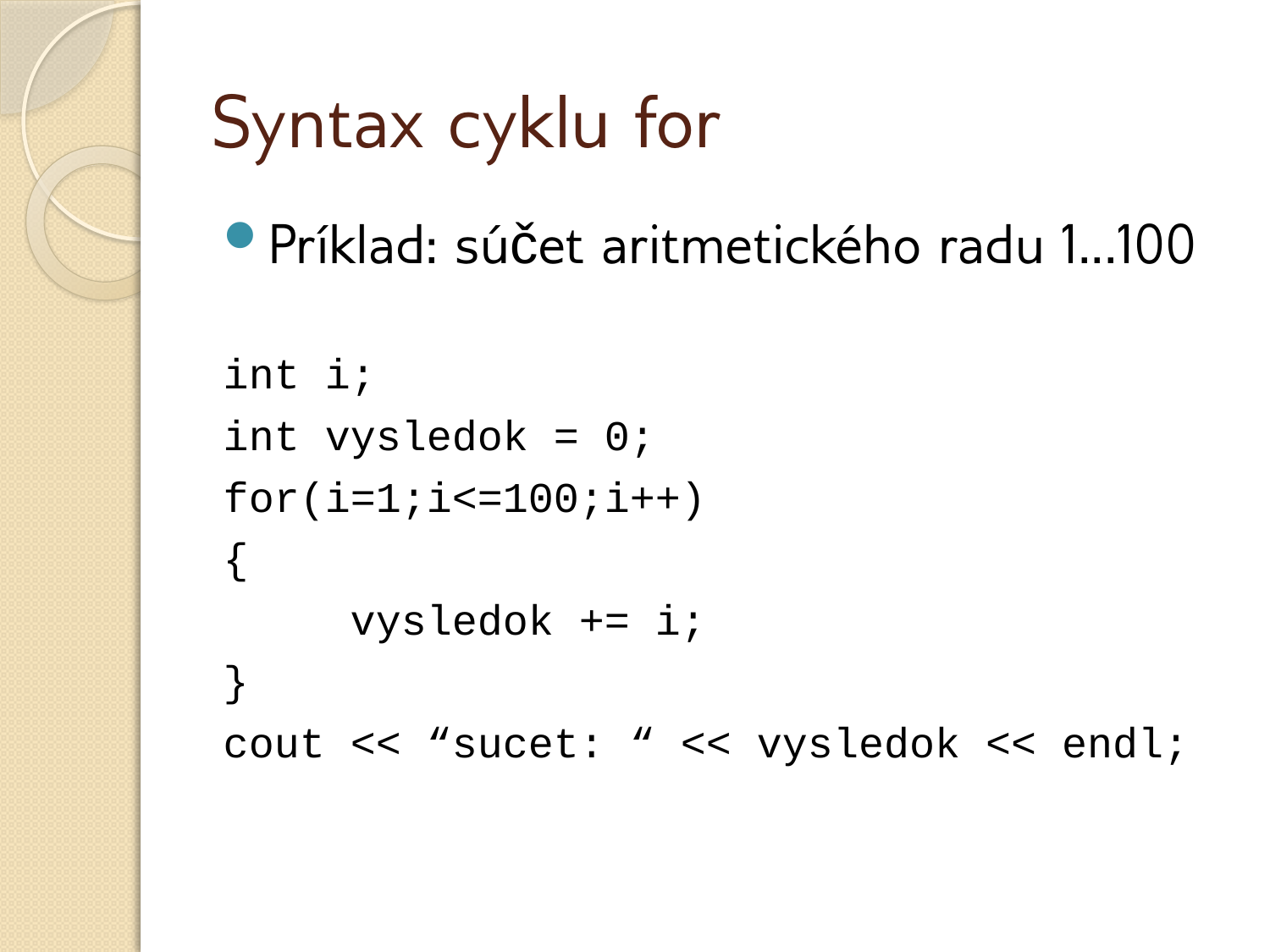

# Syntax cyklu for
Príklad: súčet aritmetického radu 1...100

int i;
int vysledok = 0;
for(i=1;i<=100;i++)
{
	vysledok += i;
}
cout << “sucet: “ << vysledok << endl;